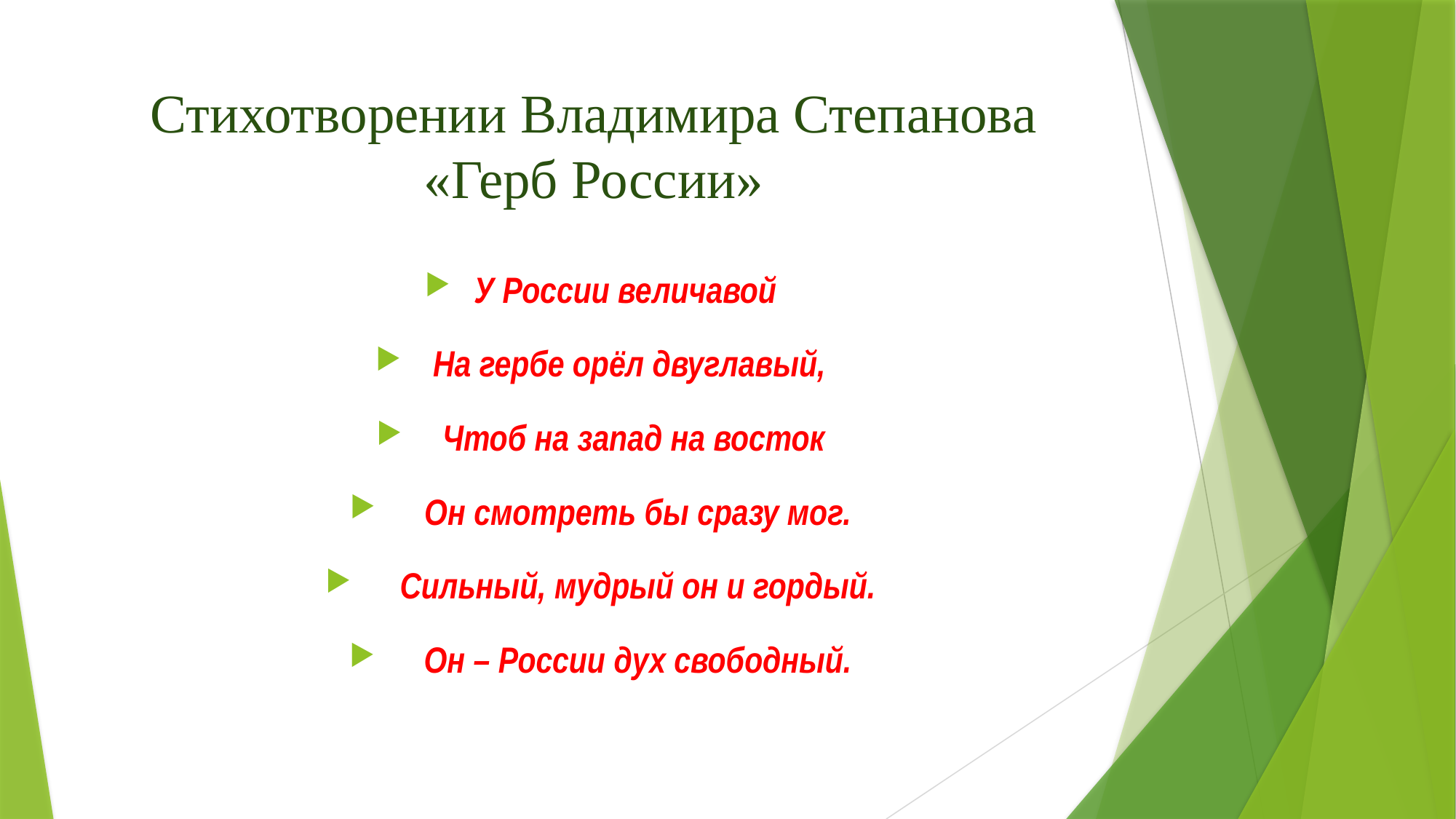

# Стихотворении Владимира Степанова «Герб России»
 У России величавой
  На гербе орёл двуглавый,
   Чтоб на запад на восток
    Он смотреть бы сразу мог.
    Сильный, мудрый он и гордый.
    Он – России дух свободный.